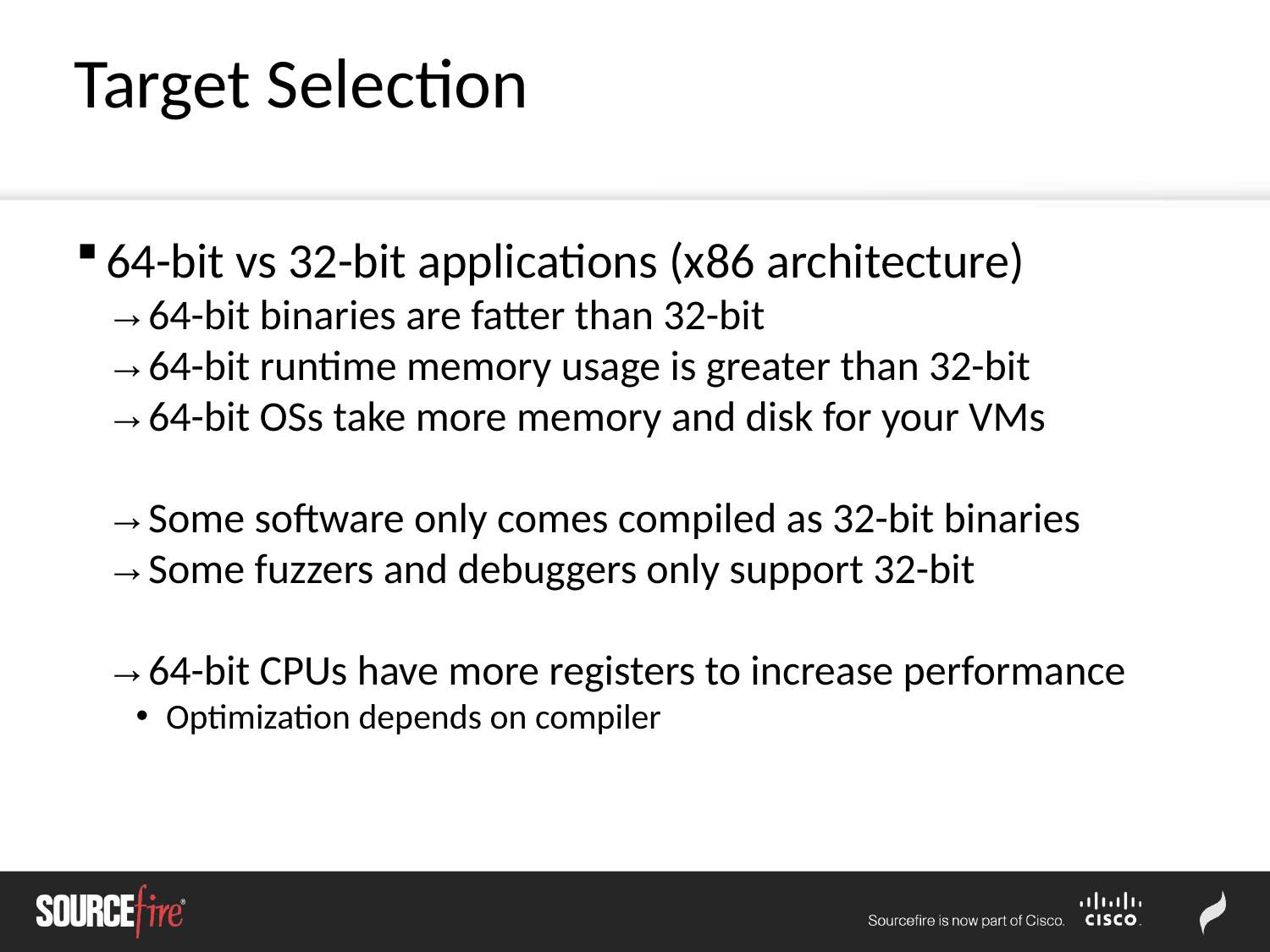

Target Selection
64-bit vs 32-bit applications (x86 architecture)
64-bit binaries are fatter than 32-bit
64-bit runtime memory usage is greater than 32-bit
64-bit OSs take more memory and disk for your VMs

Some software only comes compiled as 32-bit binaries
Some fuzzers and debuggers only support 32-bit

64-bit CPUs have more registers to increase performance
Optimization depends on compiler